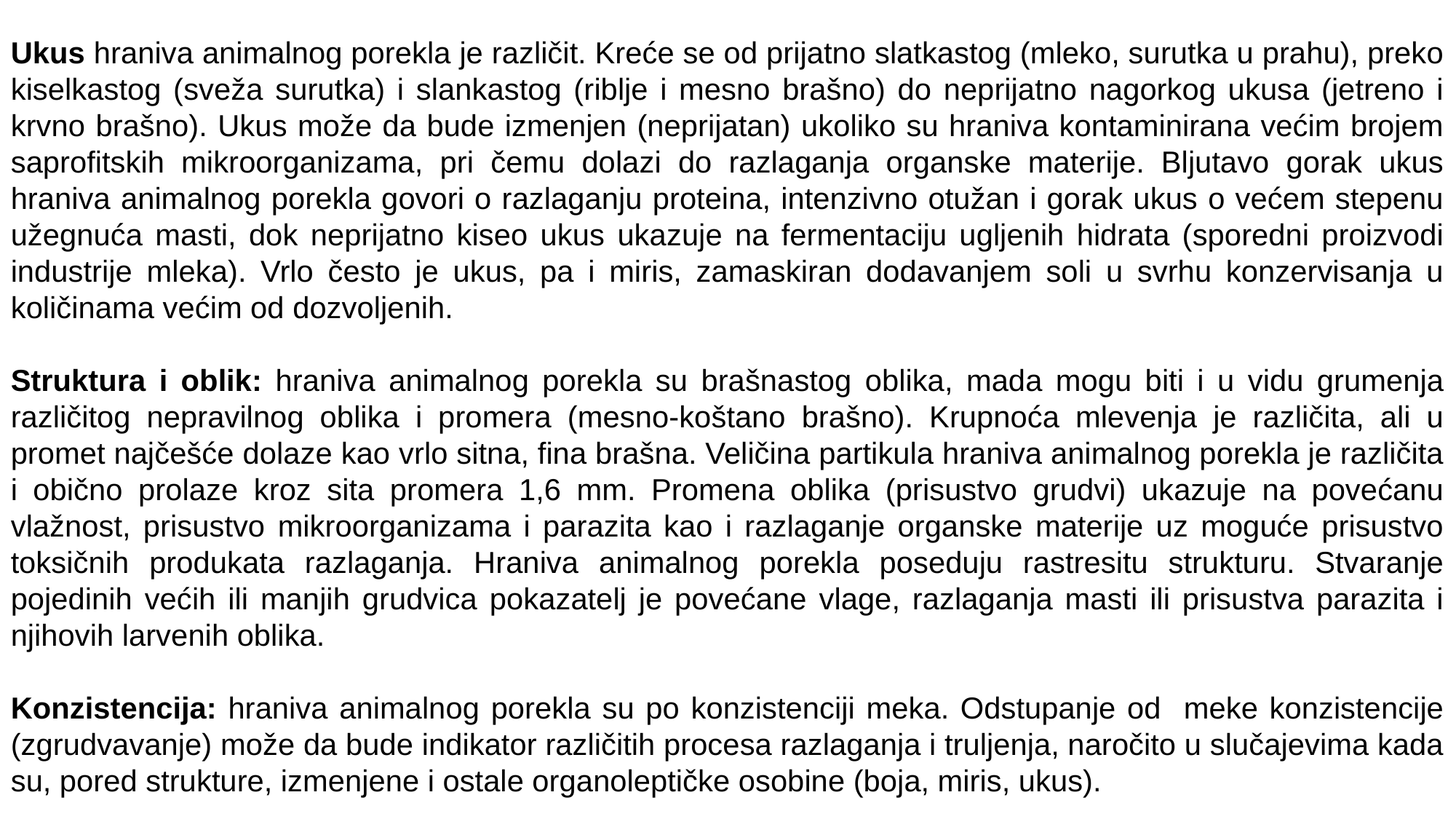

Ukus hraniva animalnog porekla je različit. Kreće se od prijatno slatkastog (mleko, surutka u prahu), prekо kiselkastog (sveža surutka) i slankastog (riblje i mesno brašno) do neprijatno nagorkog ukusa (jetreno i krvno brašno). Ukus može da bude izmenjen (neprijatan) ukoliko su hraniva kontaminirana većim brojem saprofitskih mikroorganizama, pri čemu dolazi do razlaganja organske materije. Bljutavo gorak ukus hraniva animalnog porekla govori о razlaganju proteina, intenzivno otužan i gorak ukus о većem stepenu užegnuća masti, dok neprijatno kiseo ukus ukazuje na fermentaciju ugljenih hidrata (sporedni proizvodi industrije mleka). Vrlo često je ukus, pa i miris, zamaskiran dodavanjem soli u svrhu konzervisanja u količinama većim od dozvoljenih.

Struktura i oblik: hraniva animalnog porekla su brašnastog oblika, mada mogu biti i u vidu grumenja različitog nepravilnog oblika i promera (mesno-koštano brašno). Krupnoća mlevenja je različita, ali u promet najčešće dolaze kao vrlo sitna, fina brašna. Veličina partikula hraniva animalnog porekla je različita i obično prolaze kroz sita promera 1,6 mm. Promena oblika (prisustvo grudvi) ukazuje na povećanu vlažnost, prisustvo mikroorganizama i parazita kao i razlaganje organske materije uz moguće prisustvo toksičnih produkata razlaganja. Hraniva animalnog porekla poseduju rastresitu strukturu. Stvaranje pojedinih većih ili manjih grudvica pokazatelj je povećane vlage, razlaganja masti ili prisustva parazita i njihovih larvenih oblika.

Konzistencija: hraniva animalnog porekla su po konzistenciji meka. Odstupanje od  meke konzistencije (zgrudvavanje) može da bude indikator različitih procesa razlaganja i truljenja, naročito u slučajevima kada su, pored strukture, izmenjene i ostale organoleptičke osobine (boja, miris, ukus).